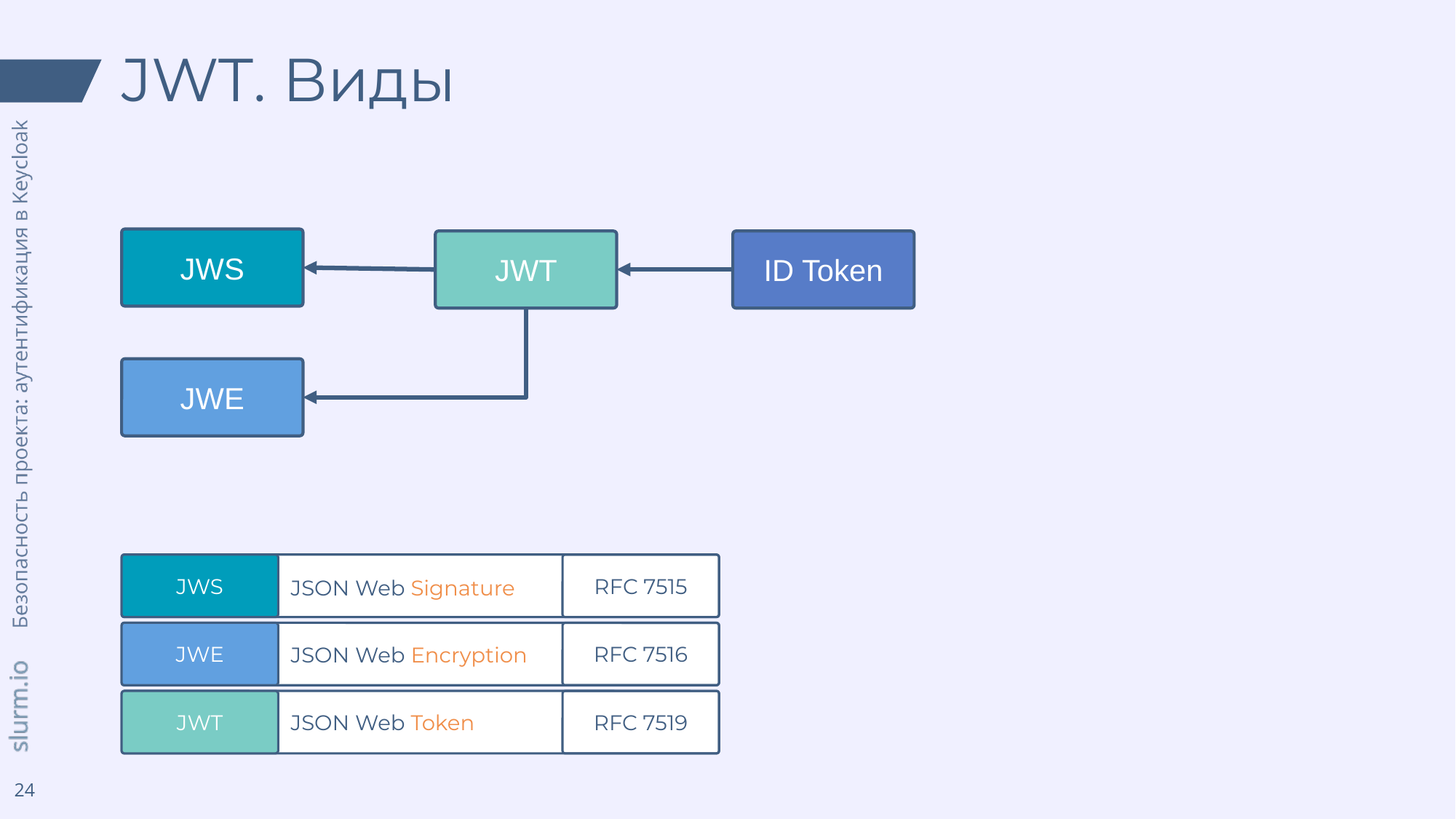

# JWT. Виды
JWS
JWT
ID Token
JWE

RFC 7515
JWS
JSON Web Signature
JWE

RFC 7516
JSON Web Encryption

JWT
RFC 7519
JSON Web Token